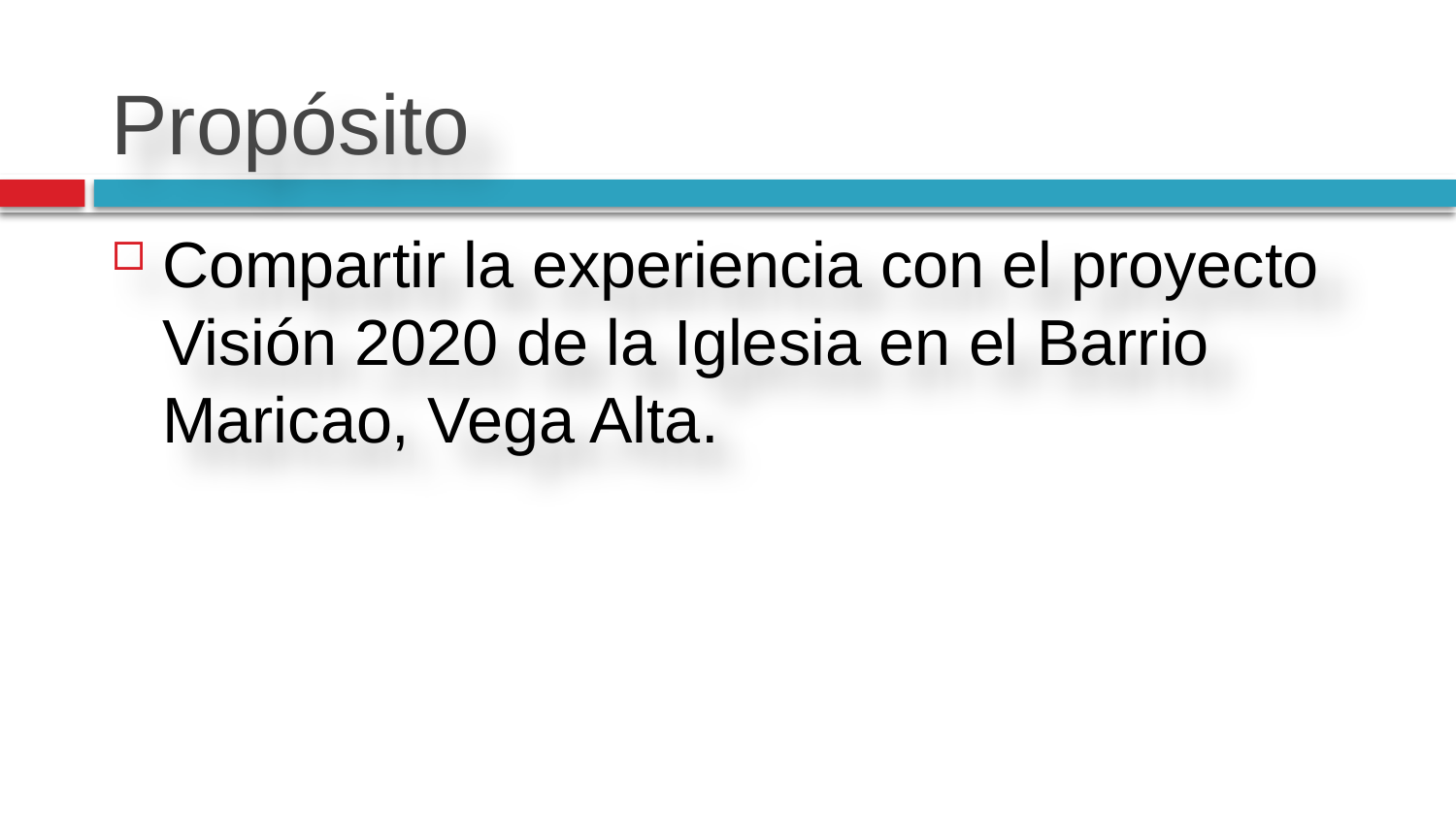

# Propósito
Compartir la experiencia con el proyecto Visión 2020 de la Iglesia en el Barrio Maricao, Vega Alta.